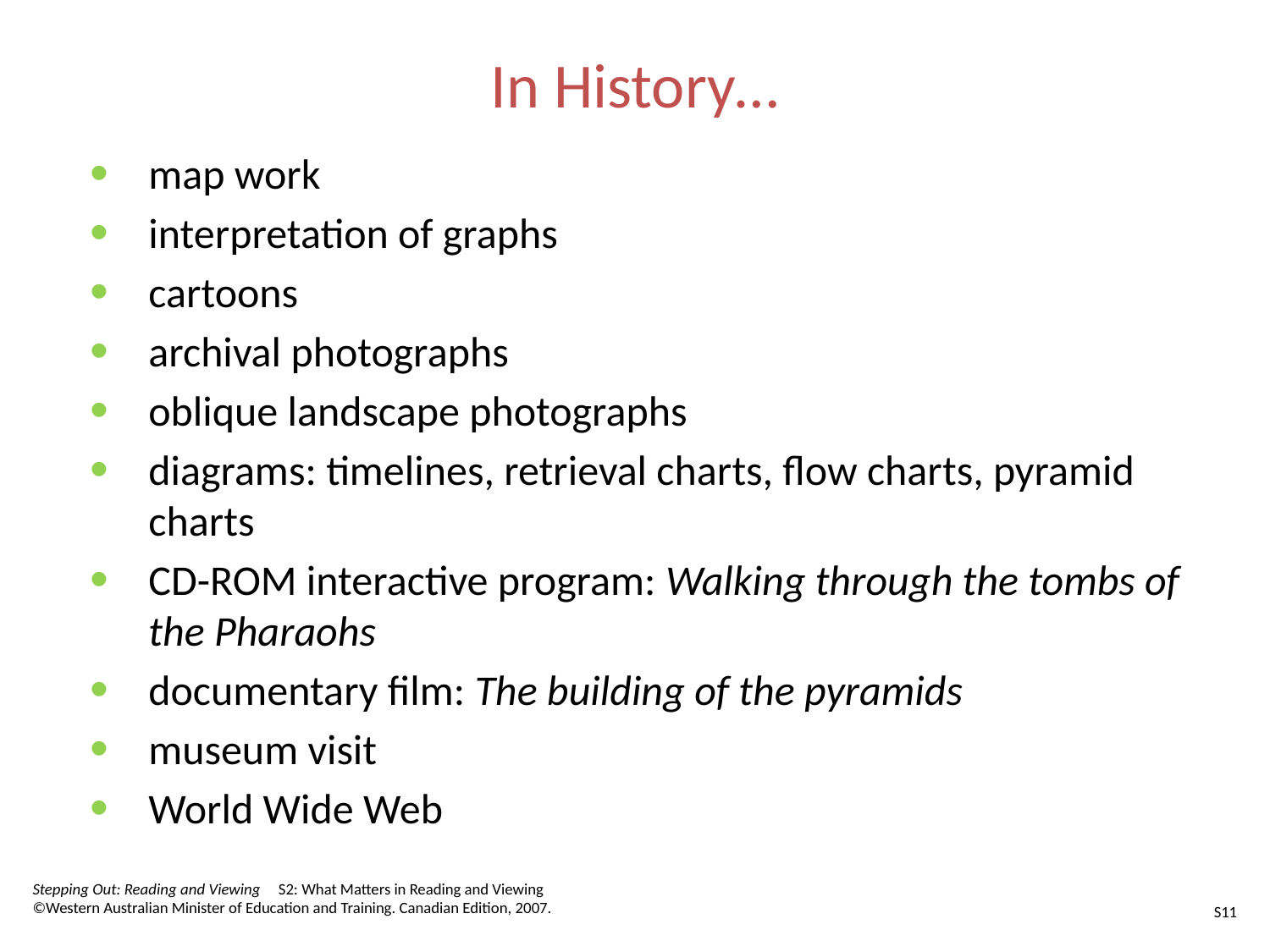

In History…
map work
interpretation of graphs
cartoons
archival photographs
oblique landscape photographs
diagrams: timelines, retrieval charts, flow charts, pyramid charts
CD-ROM interactive program: Walking through the tombs of the Pharaohs
documentary film: The building of the pyramids
museum visit
World Wide Web
Stepping Out: Reading and Viewing     S2: What Matters in Reading and Viewing
©Western Australian Minister of Education and Training. Canadian Edition, 2007.
  S11